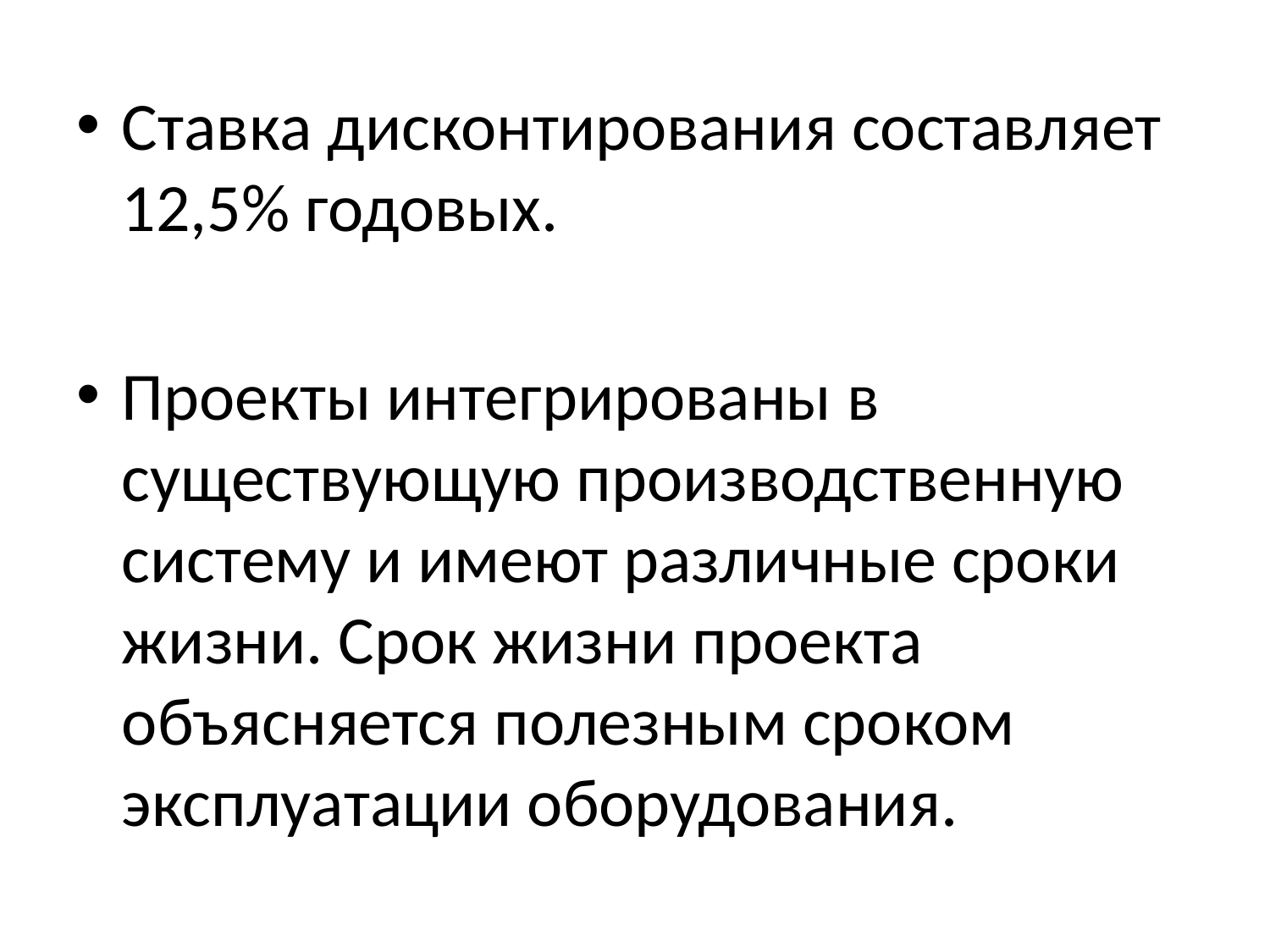

Ставка дисконтирования составляет 12,5% годовых.

Проекты интегрированы в существующую производственную систему и имеют различные сроки жизни. Срок жизни проекта объясняется полезным сроком эксплуатации оборудования.